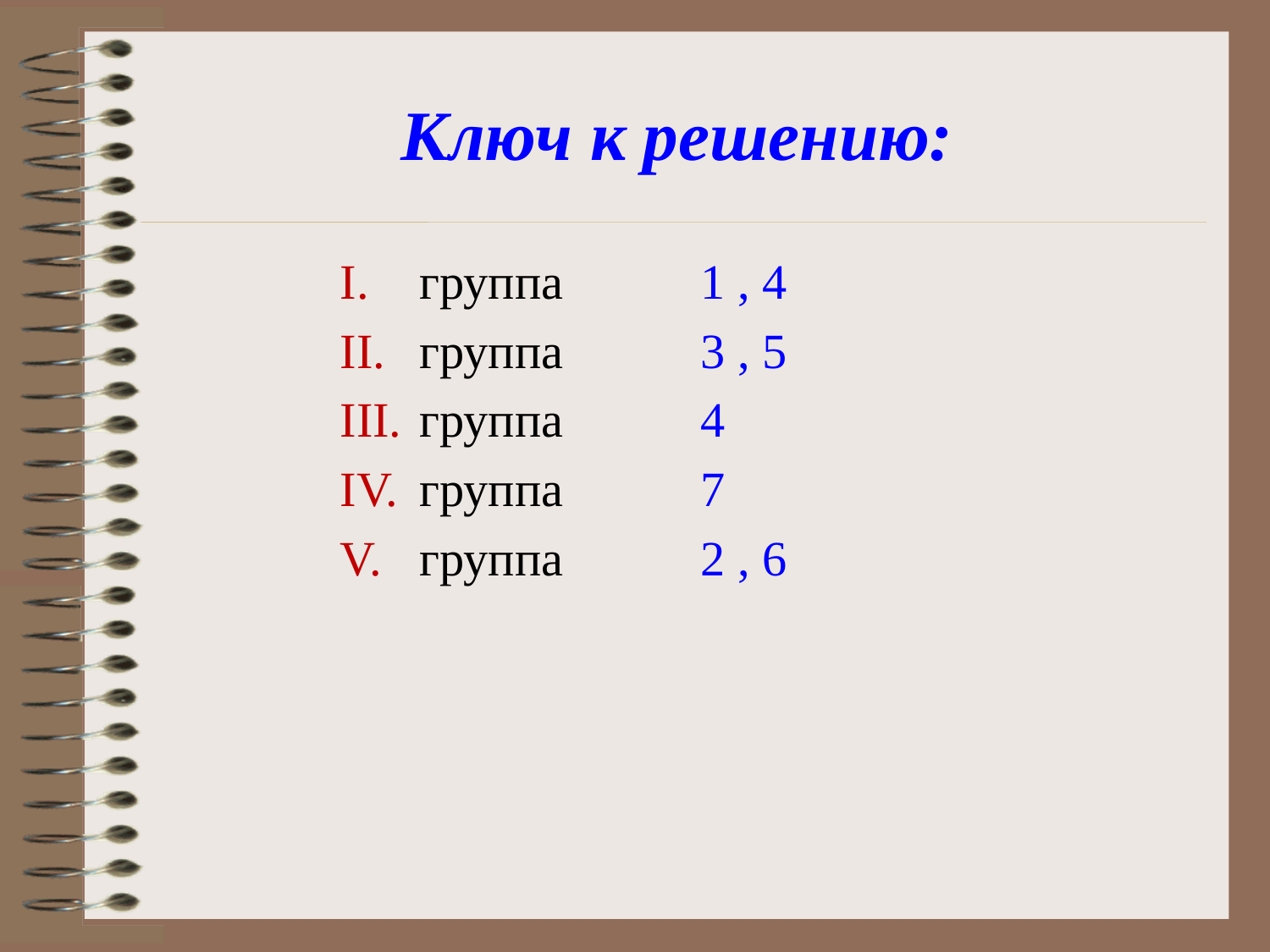

# Ключ к решению:
группа
группа
группа
группа
группа
1 , 4
3 , 5
4
7
2 , 6